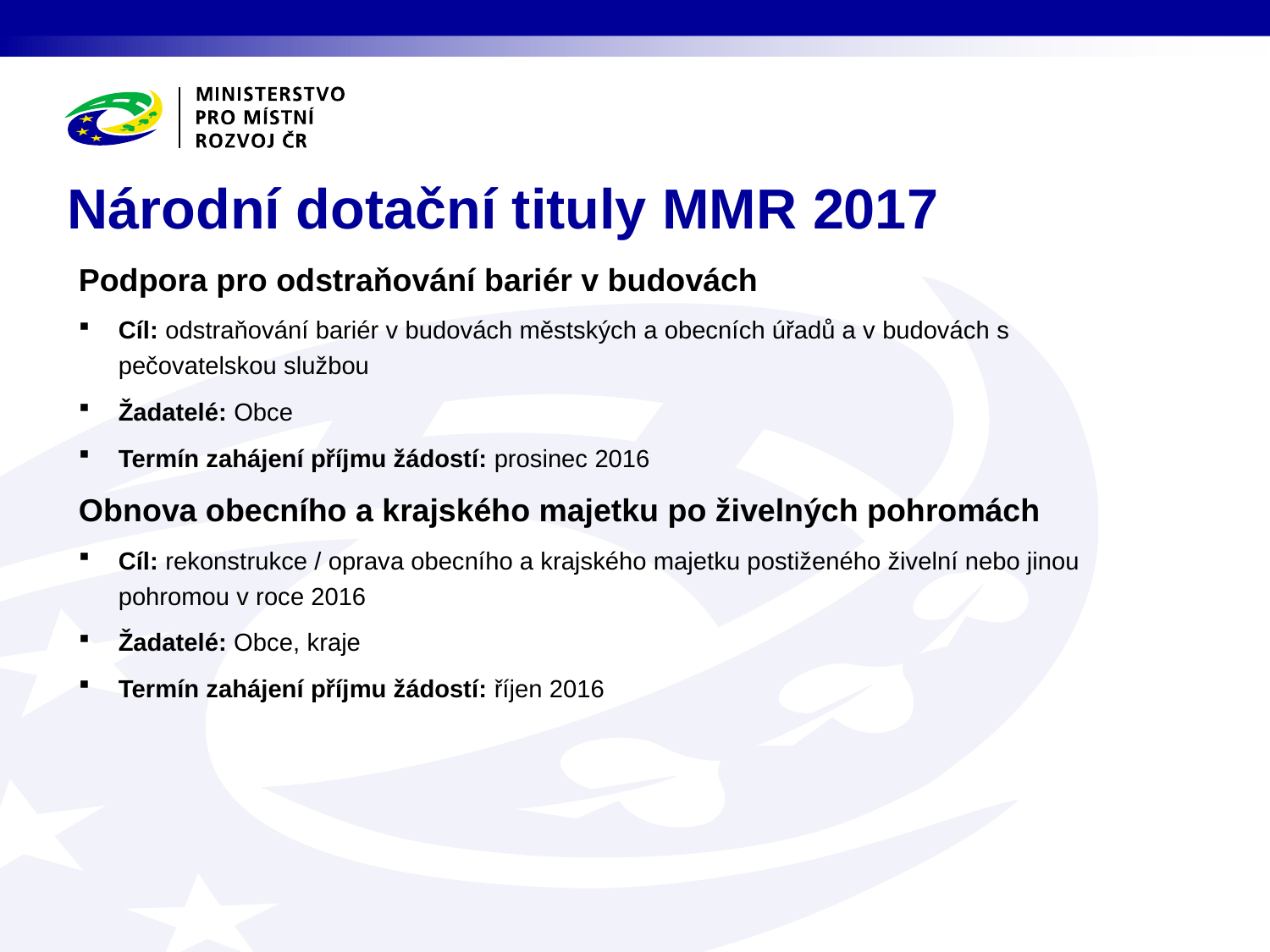

# Národní dotační tituly MMR 2017
Podpora pro odstraňování bariér v budovách
Cíl: odstraňování bariér v budovách městských a obecních úřadů a v budovách s pečovatelskou službou
Žadatelé: Obce
Termín zahájení příjmu žádostí: prosinec 2016
Obnova obecního a krajského majetku po živelných pohromách
Cíl: rekonstrukce / oprava obecního a krajského majetku postiženého živelní nebo jinou pohromou v roce 2016
Žadatelé: Obce, kraje
Termín zahájení příjmu žádostí: říjen 2016